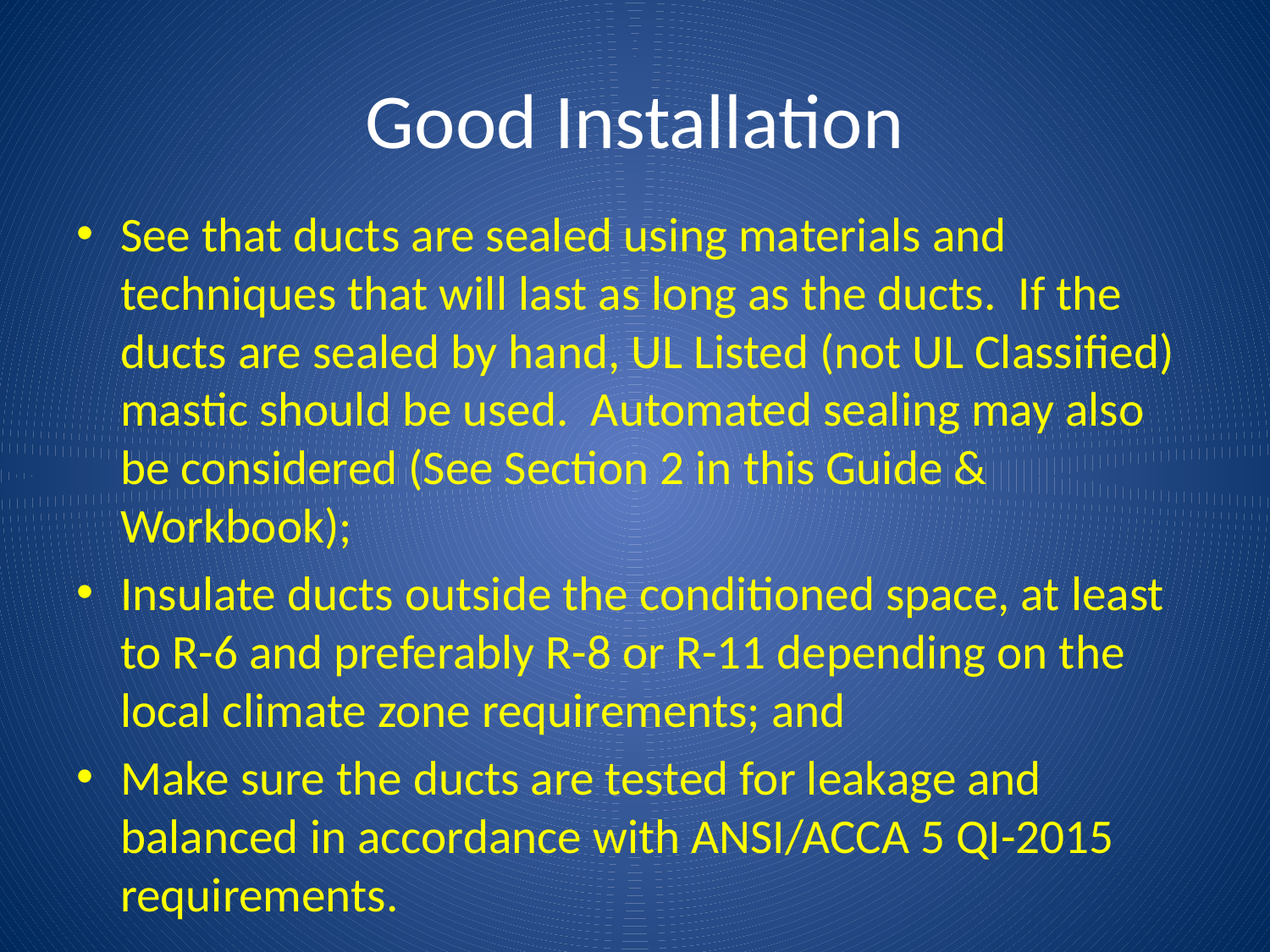

# Good Installation
See that ducts are sealed using materials and techniques that will last as long as the ducts.  If the ducts are sealed by hand, UL Listed (not UL Classified) mastic should be used.  Automated sealing may also be considered (See Section 2 in this Guide & Workbook);
Insulate ducts outside the conditioned space, at least to R-6 and preferably R-8 or R-11 depending on the local climate zone requirements; and
Make sure the ducts are tested for leakage and balanced in accordance with ANSI/ACCA 5 QI-2015 requirements.